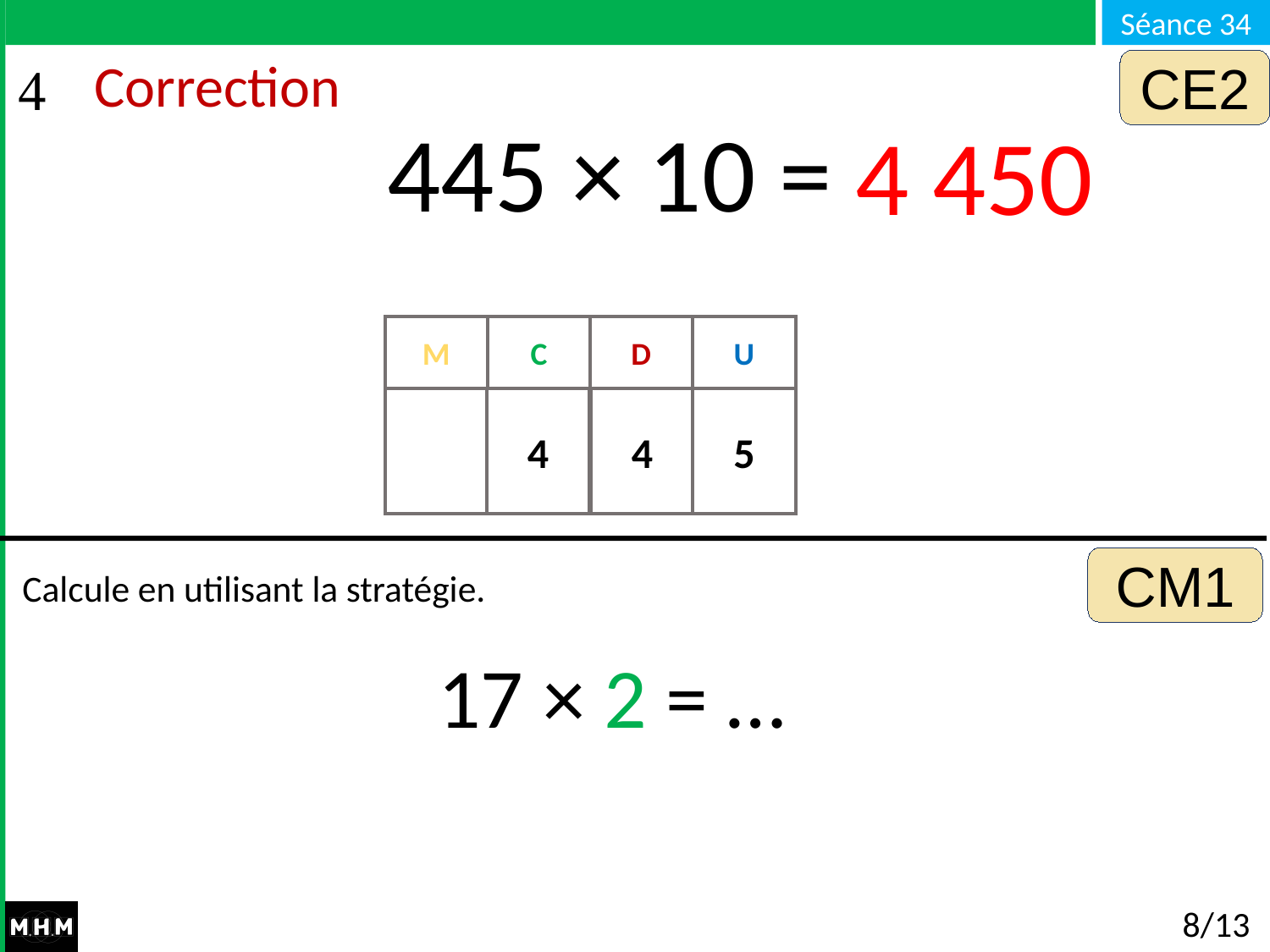

CE2
# Correction
445 × 10 =
4 450
M
C
D
U
4
4
5

0

CM1
Calcule en utilisant la stratégie.
17 × 2 = …
8/13